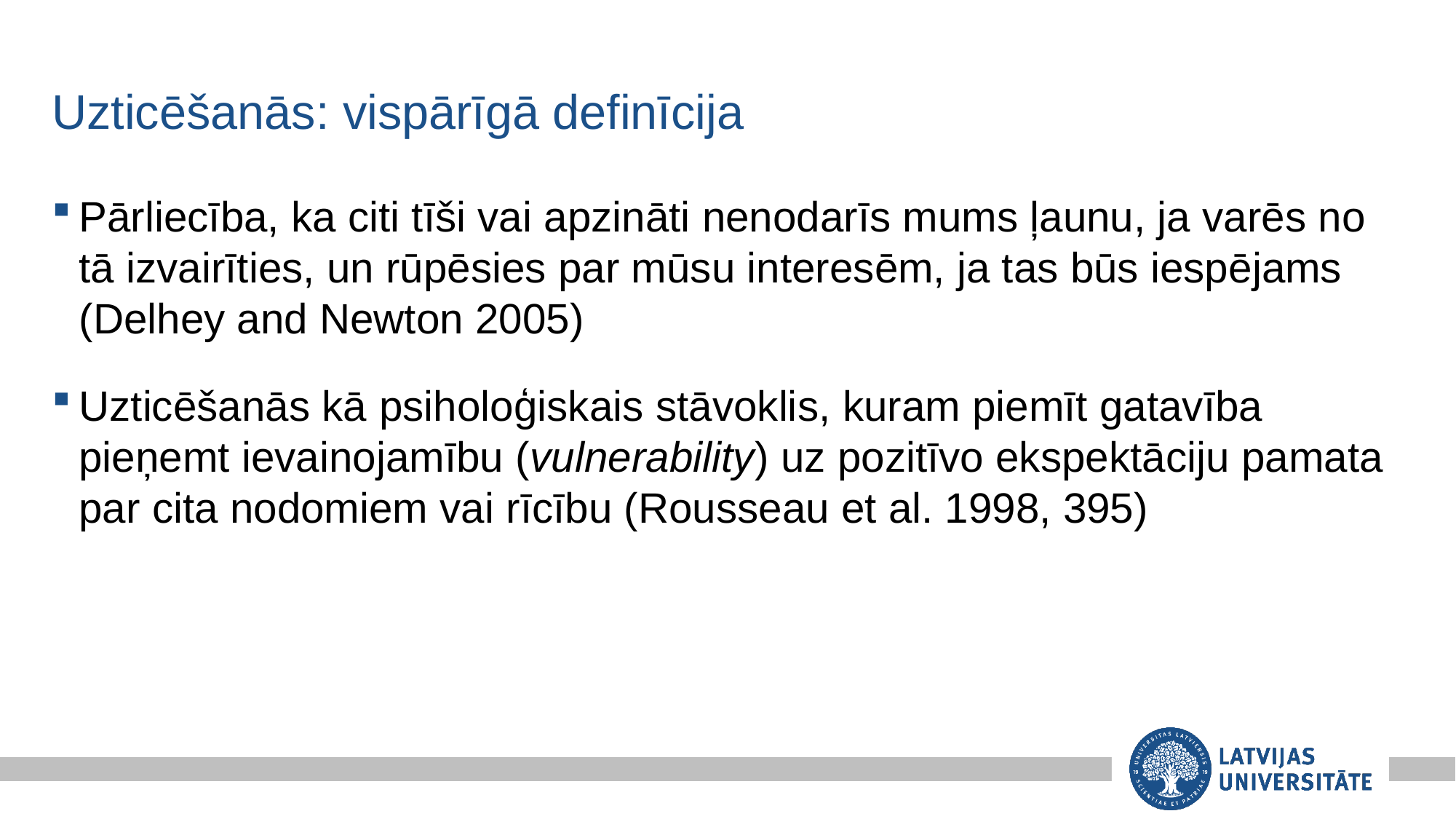

# Uzticēšanās: vispārīgā definīcija
Pārliecība, ka citi tīši vai apzināti nenodarīs mums ļaunu, ja varēs no tā izvairīties, un rūpēsies par mūsu interesēm, ja tas būs iespējams (Delhey and Newton 2005)
Uzticēšanās kā psiholoģiskais stāvoklis, kuram piemīt gatavība pieņemt ievainojamību (vulnerability) uz pozitīvo ekspektāciju pamata par cita nodomiem vai rīcību (Rousseau et al. 1998, 395)